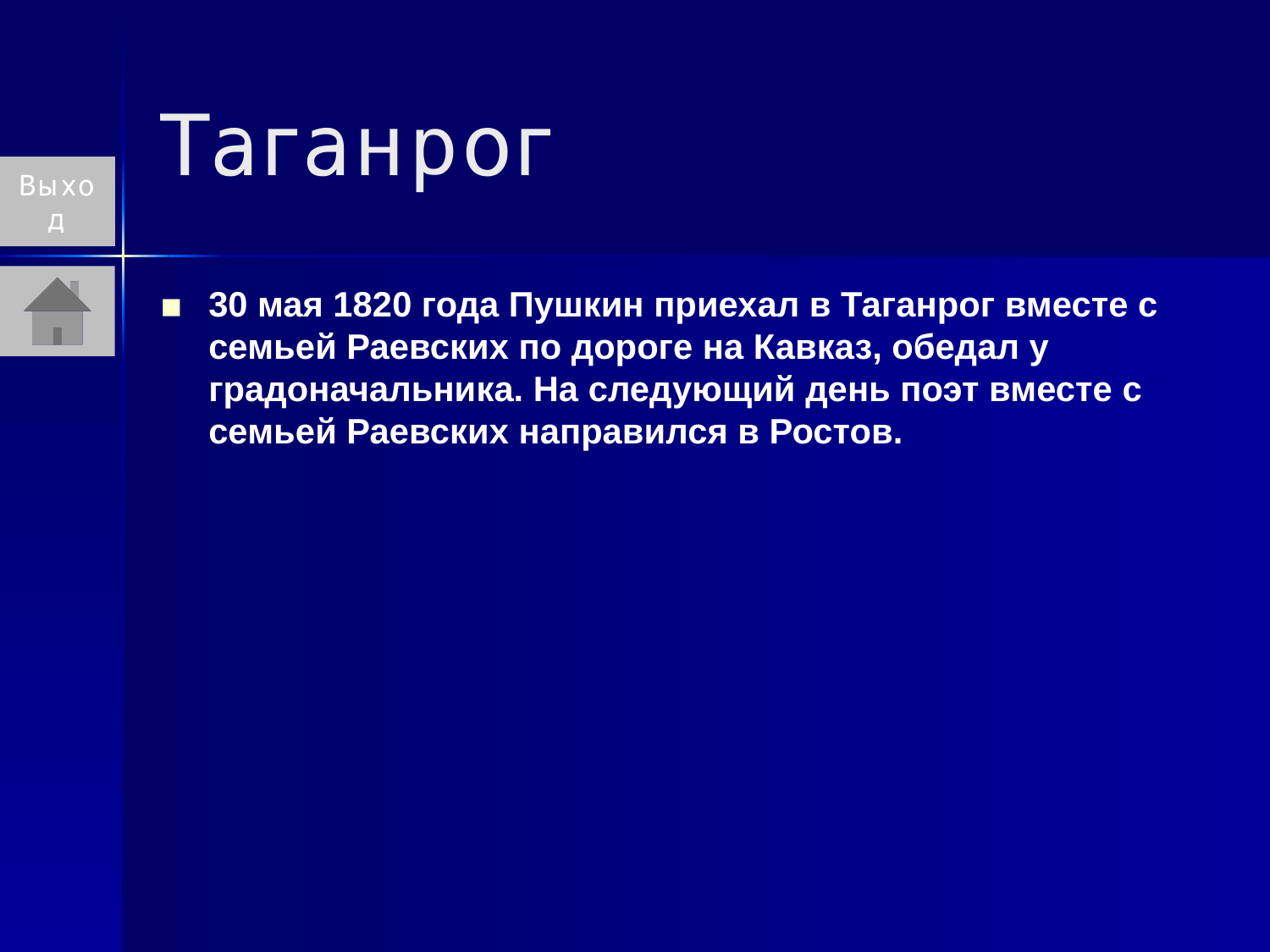

# Таганрог
Выход

30 мая 1820 года Пушкин приехал в Таганрог вместе с семьей Раевских по дороге на Кавказ, обедал у градоначальника. На следующий день поэт вместе с семьей Раевских направился в Ростов.